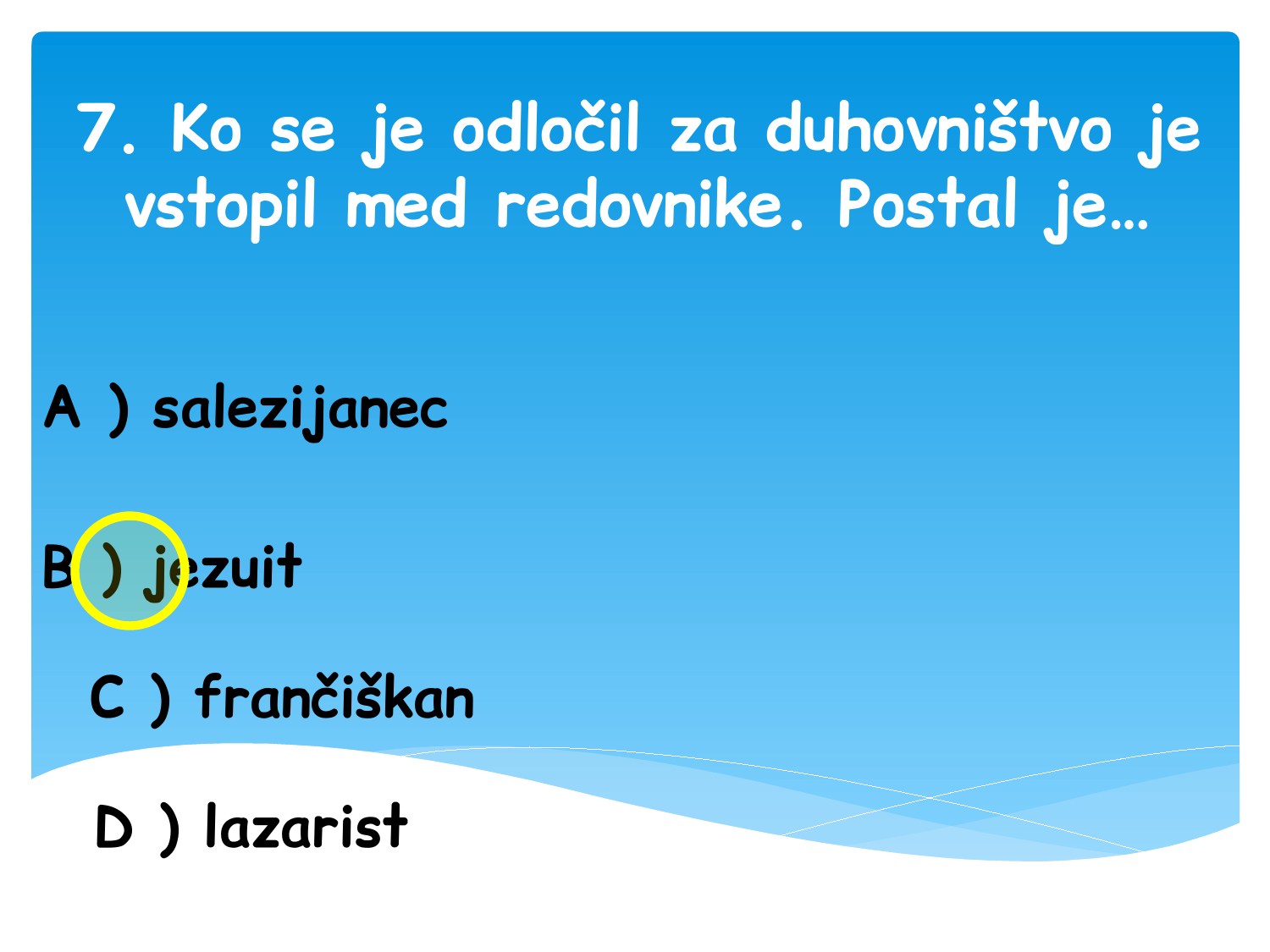

7. Ko se je odločil za duhovništvo je vstopil med redovnike. Postal je…
A ) salezijanec

B ) jezuit
C ) frančiškan
D ) lazarist